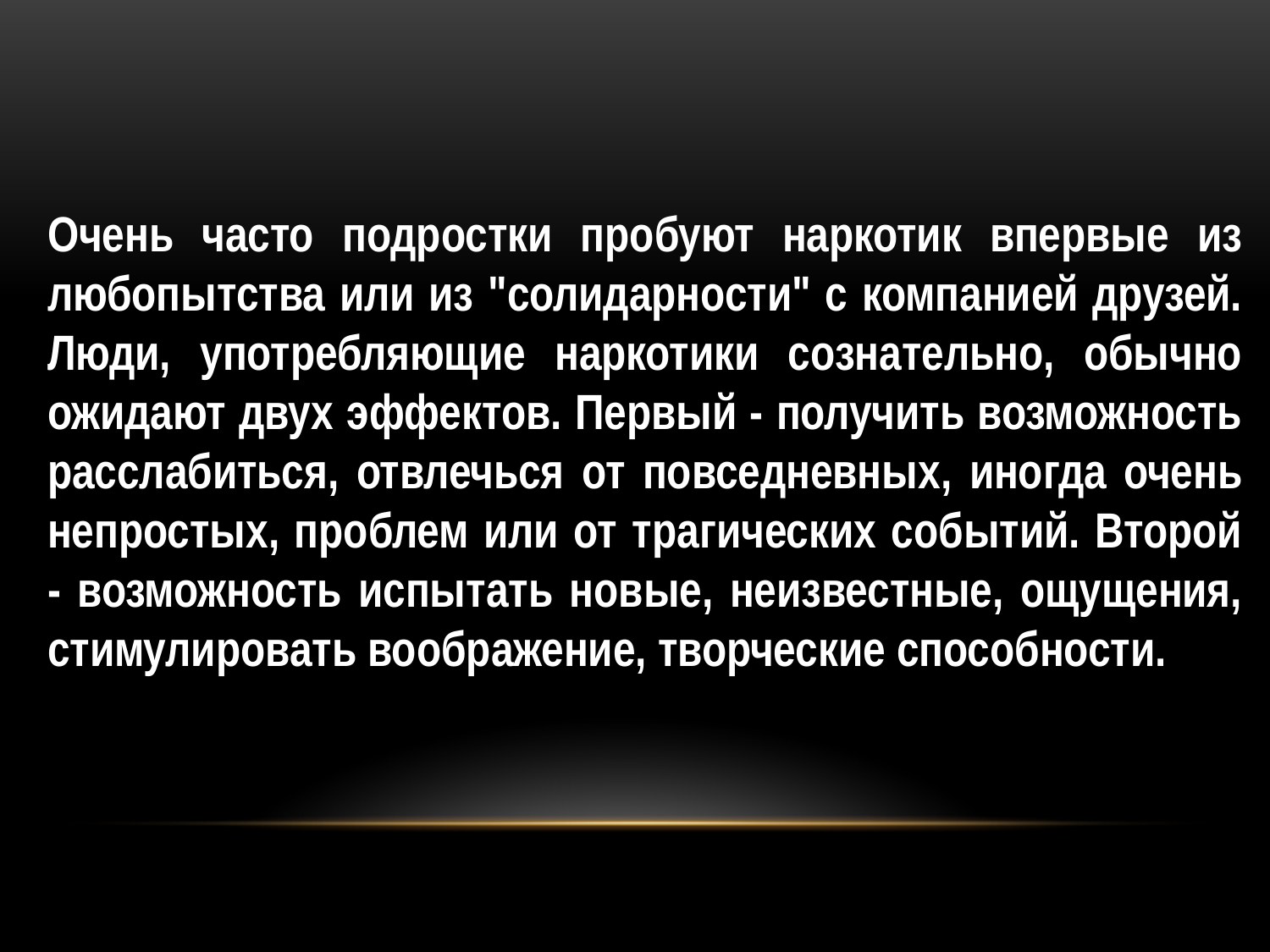

Очень часто подростки пробуют наркотик впервые из любопытства или из "солидарности" с компанией друзей. Люди, употребляющие наркотики сознательно, обычно ожидают двух эффектов. Первый - получить возможность расслабиться, отвлечься от повседневных, иногда очень непростых, проблем или от трагических событий. Второй - возможность испытать новые, неизвестные, ощущения, стимулировать воображение, творческие способности.